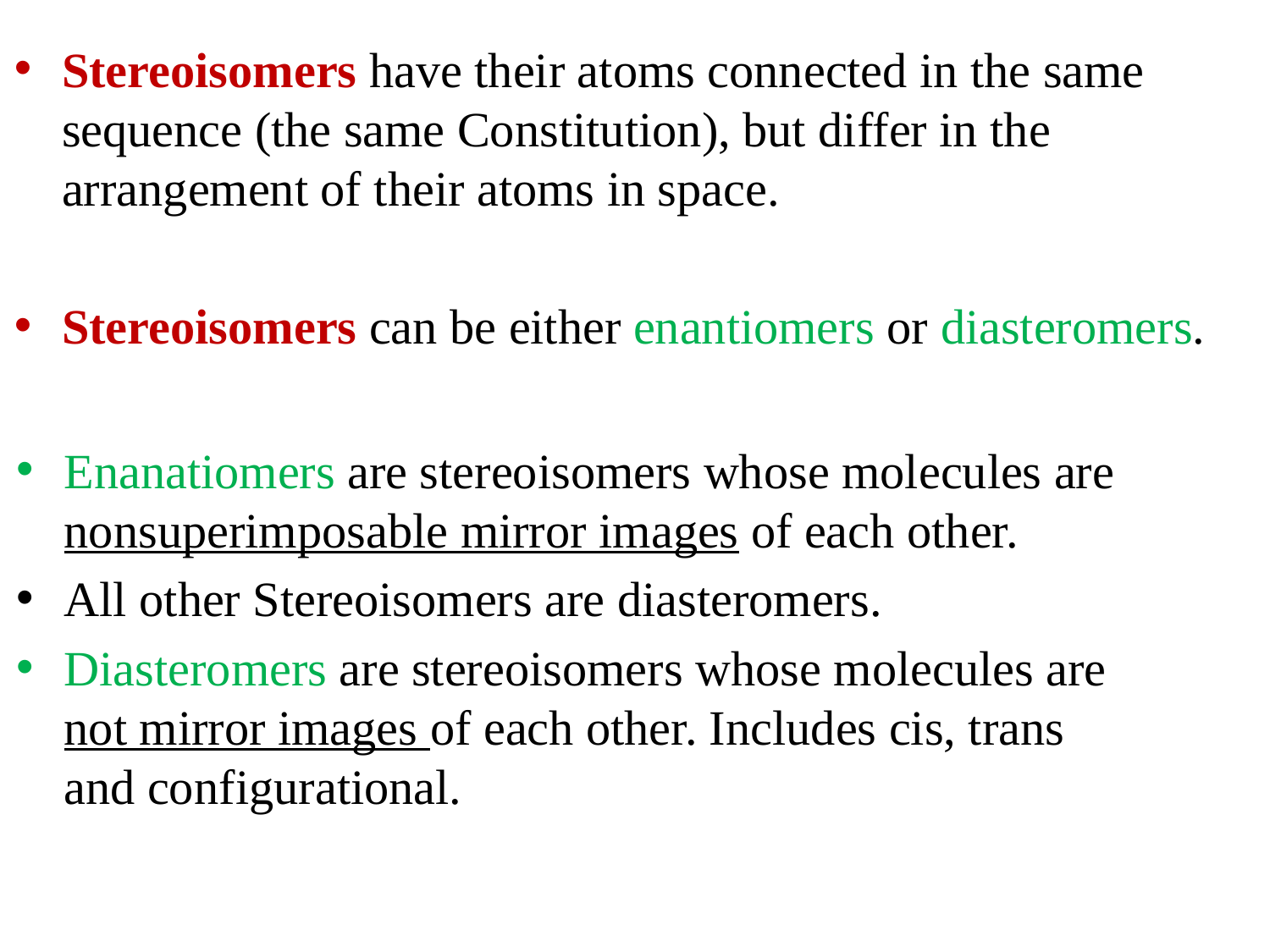

Stereoisomers have their atoms connected in the same sequence (the same Constitution), but differ in the arrangement of their atoms in space.

Stereoisomers can be either enantiomers or diasteromers.

Enanatiomers are stereoisomers whose molecules are nonsuperimposable mirror images of each other.
All other Stereoisomers are diasteromers.
Diasteromers are stereoisomers whose molecules are not mirror images of each other. Includes cis, trans and configurational.